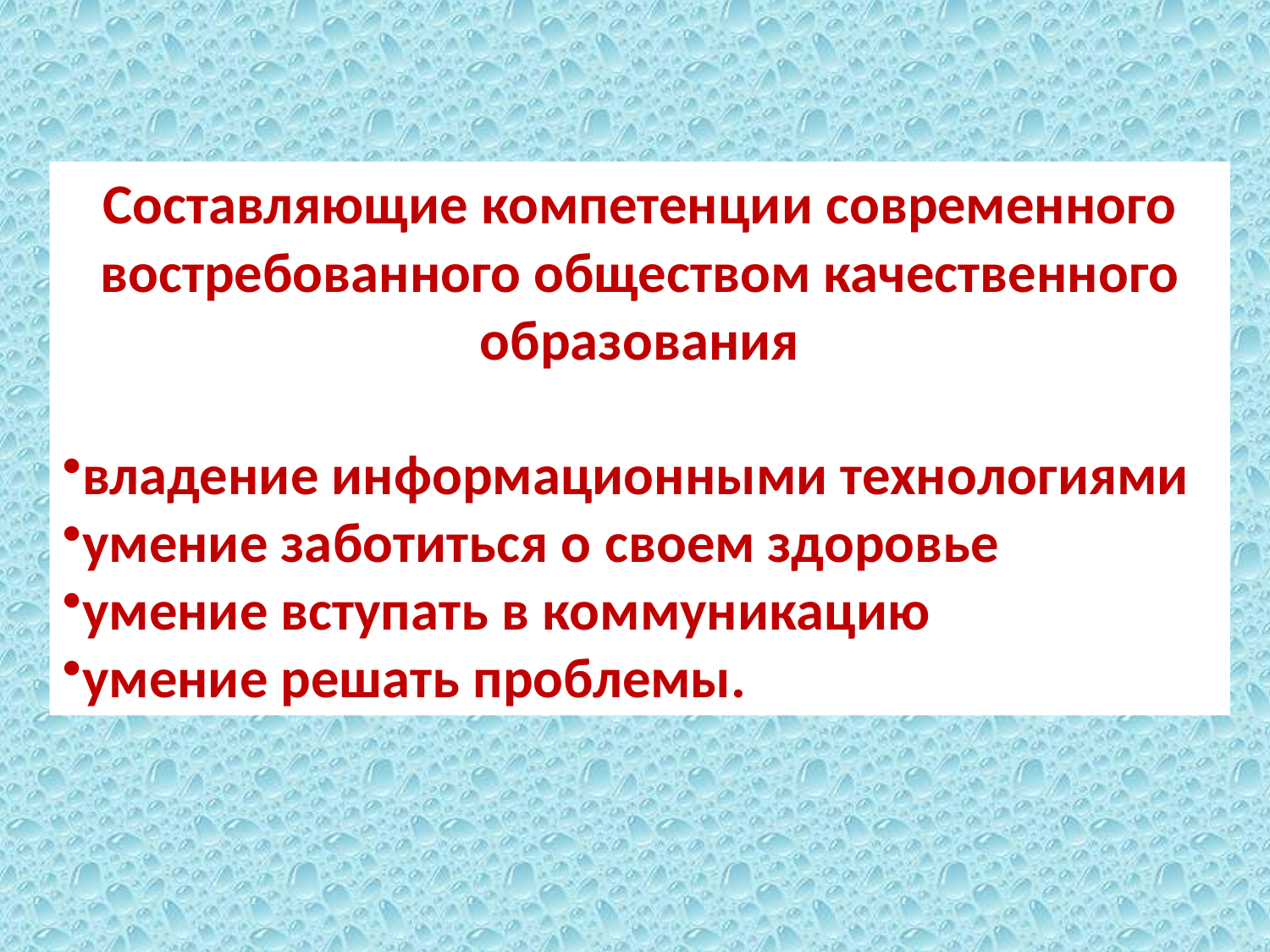

Составляющие компетенции современного востребованного обществом качественного образования

владение информационными технологиями
умение заботиться о своем здоровье
умение вступать в коммуникацию
умение решать проблемы.